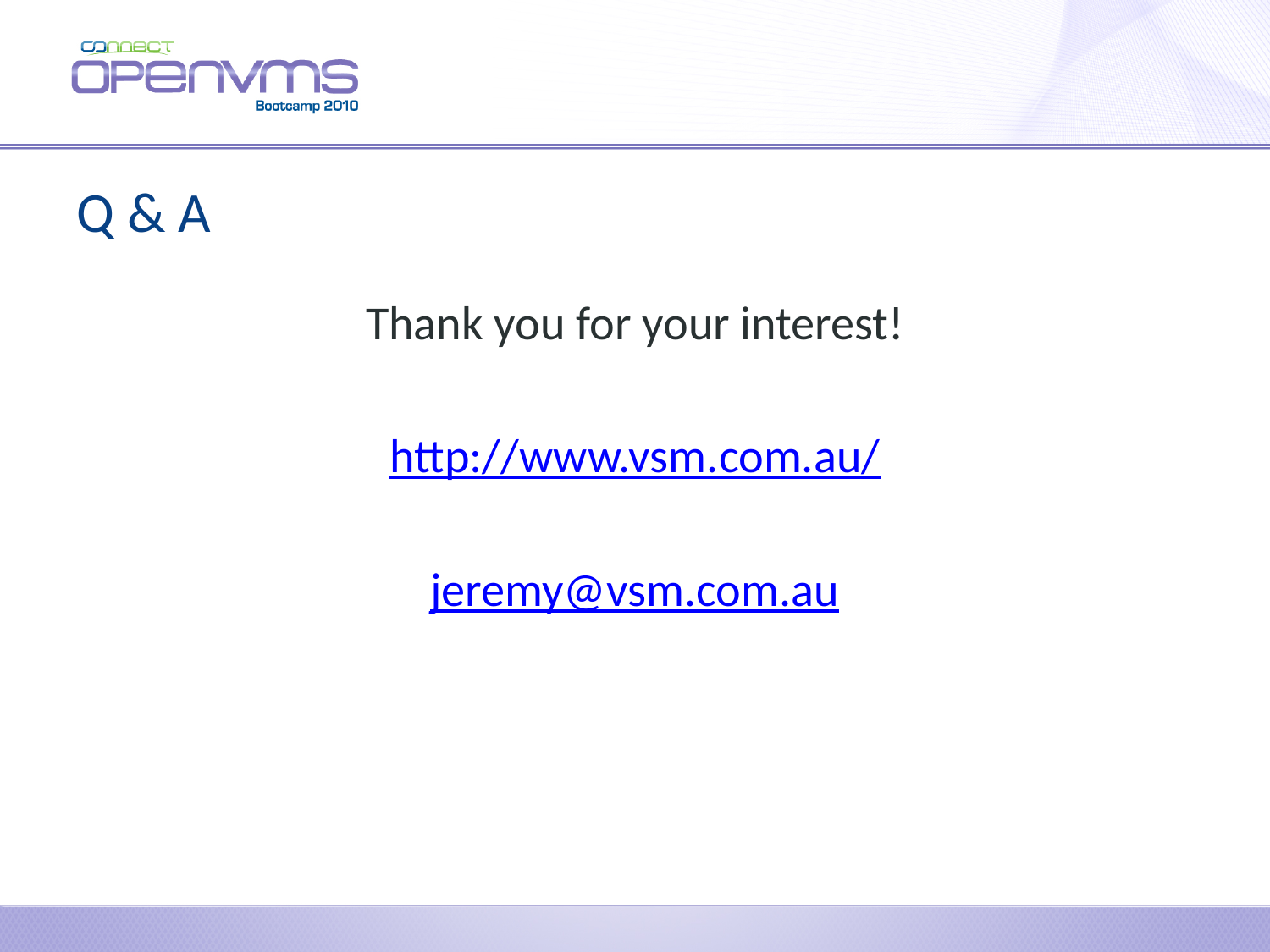

# Q & A
Thank you for your interest!

http://www.vsm.com.au/

jeremy@vsm.com.au